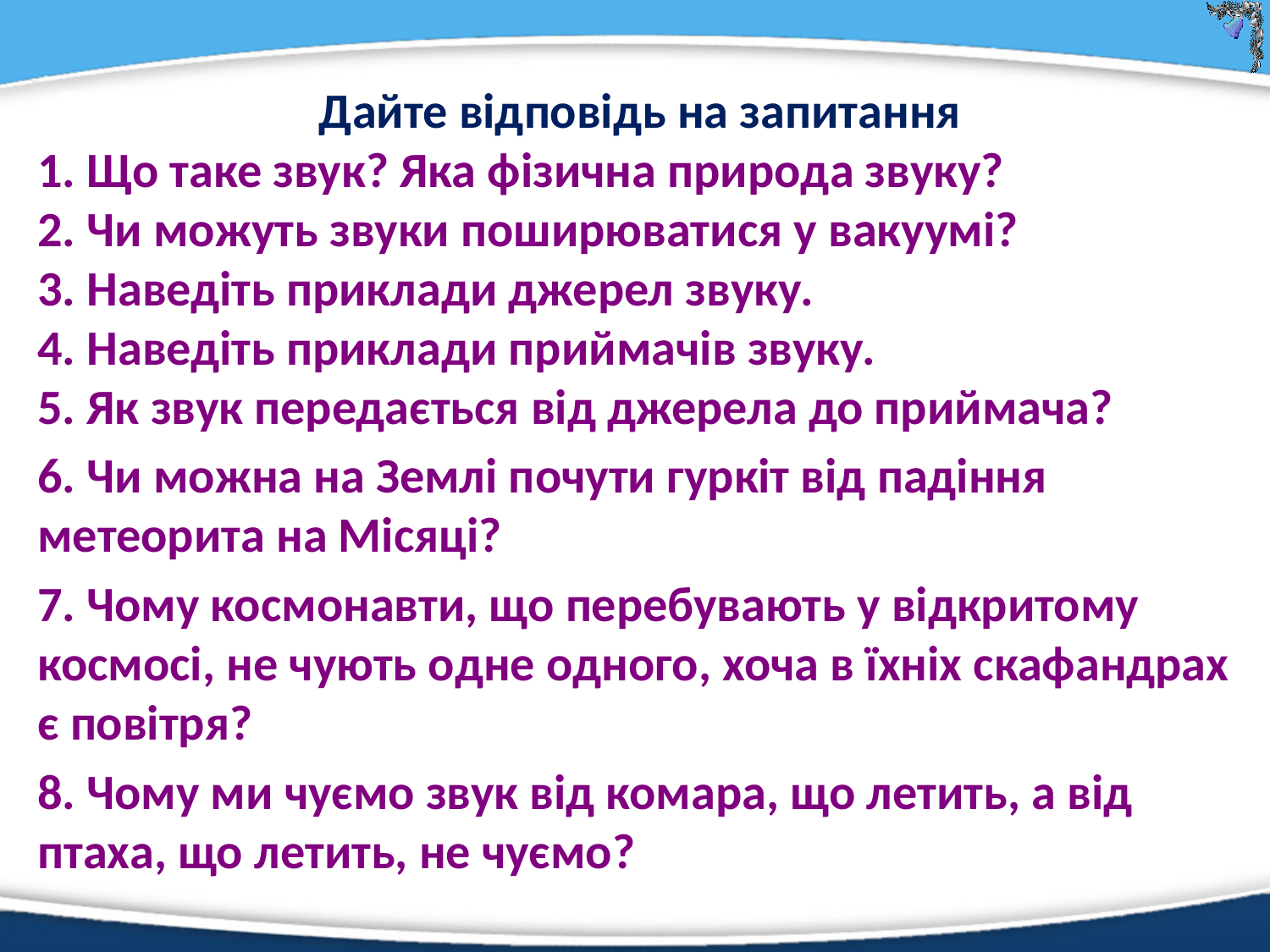

Дайте відповідь на запитання
1. Що таке звук? Яка фізична природа звуку?
2. Чи можуть звуки поширюватися у вакуумі?
3. Наведіть приклади джерел звуку.
4. Наведіть приклади приймачів звуку.
5. Як звук передається від джерела до приймача?
6. Чи можна на Землі почути гуркіт від падіння метеорита на Місяці?
7. Чому космонавти, що перебувають у відкритому космосі, не чують одне одного, хоча в їхніх скафандрах є повітря?
8. Чому ми чуємо звук від комара, що летить, а від птаха, що летить, не чуємо?

#